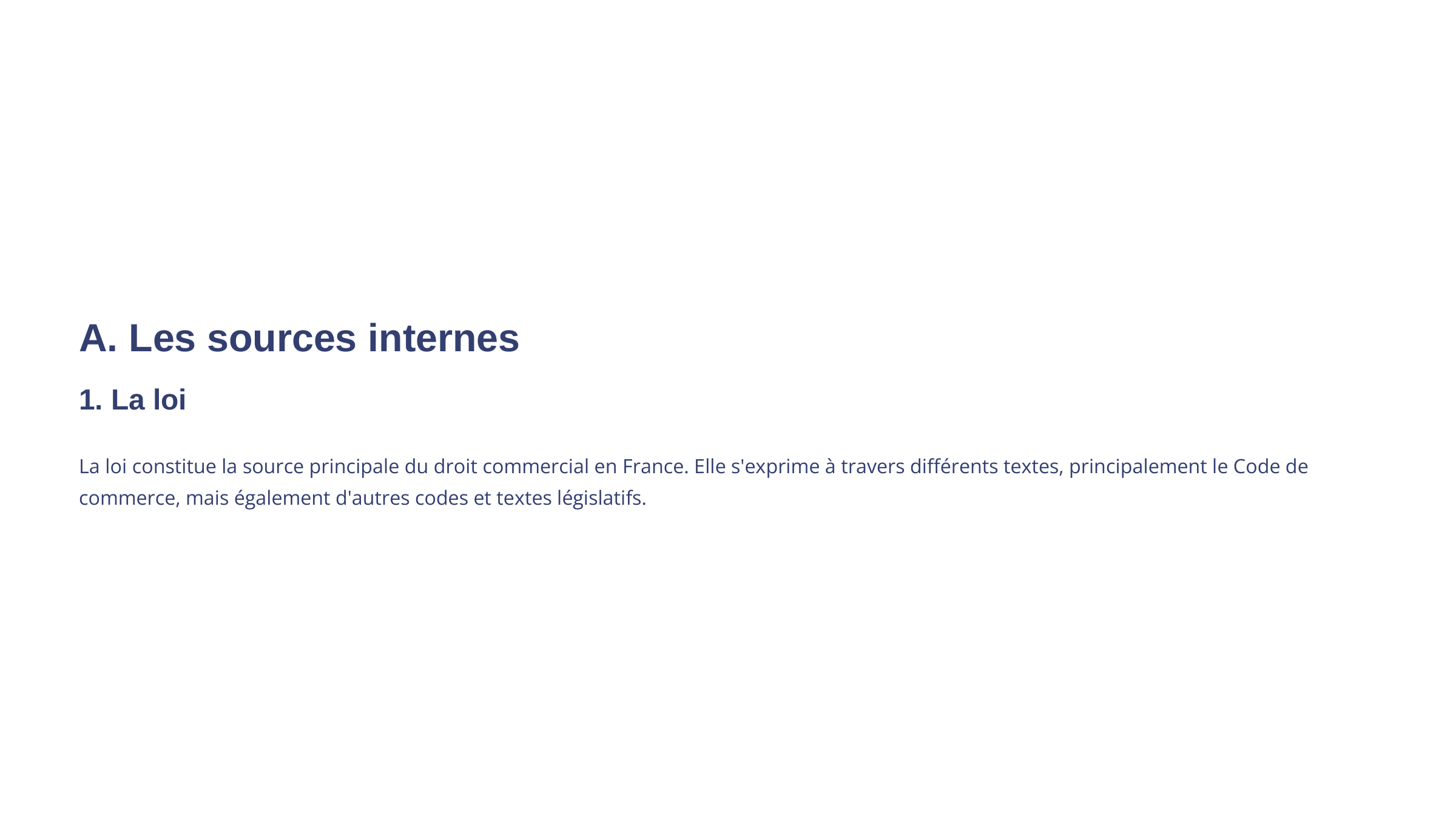

A. Les sources internes
1. La loi
La loi constitue la source principale du droit commercial en France. Elle s'exprime à travers différents textes, principalement le Code de commerce, mais également d'autres codes et textes législatifs.